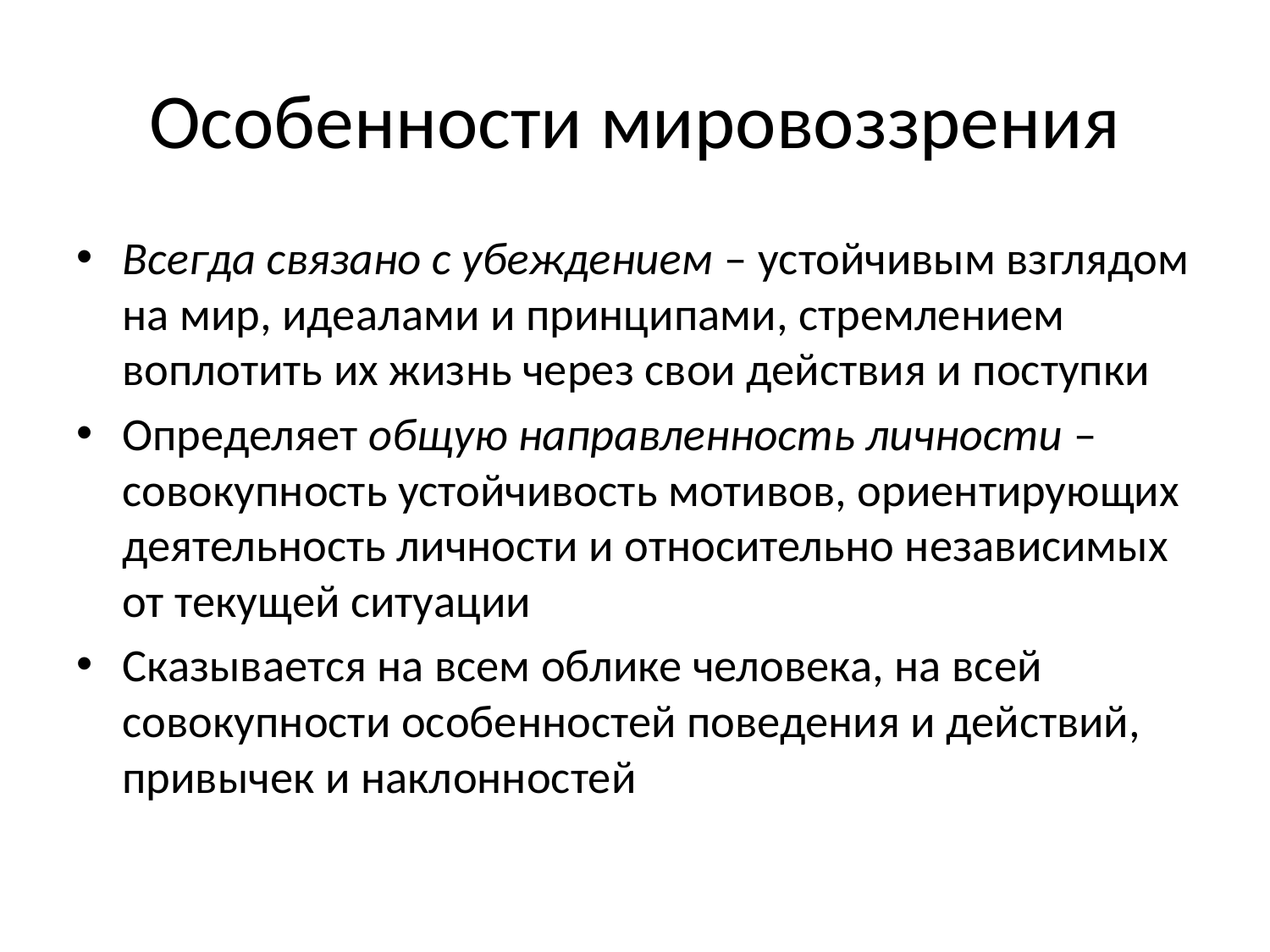

# Особенности мировоззрения
Всегда связано с убеждением – устойчивым взглядом на мир, идеалами и принципами, стремлением воплотить их жизнь через свои действия и поступки
Определяет общую направленность личности – совокупность устойчивость мотивов, ориентирующих деятельность личности и относительно независимых от текущей ситуации
Сказывается на всем облике человека, на всей совокупности особенностей поведения и действий, привычек и наклонностей